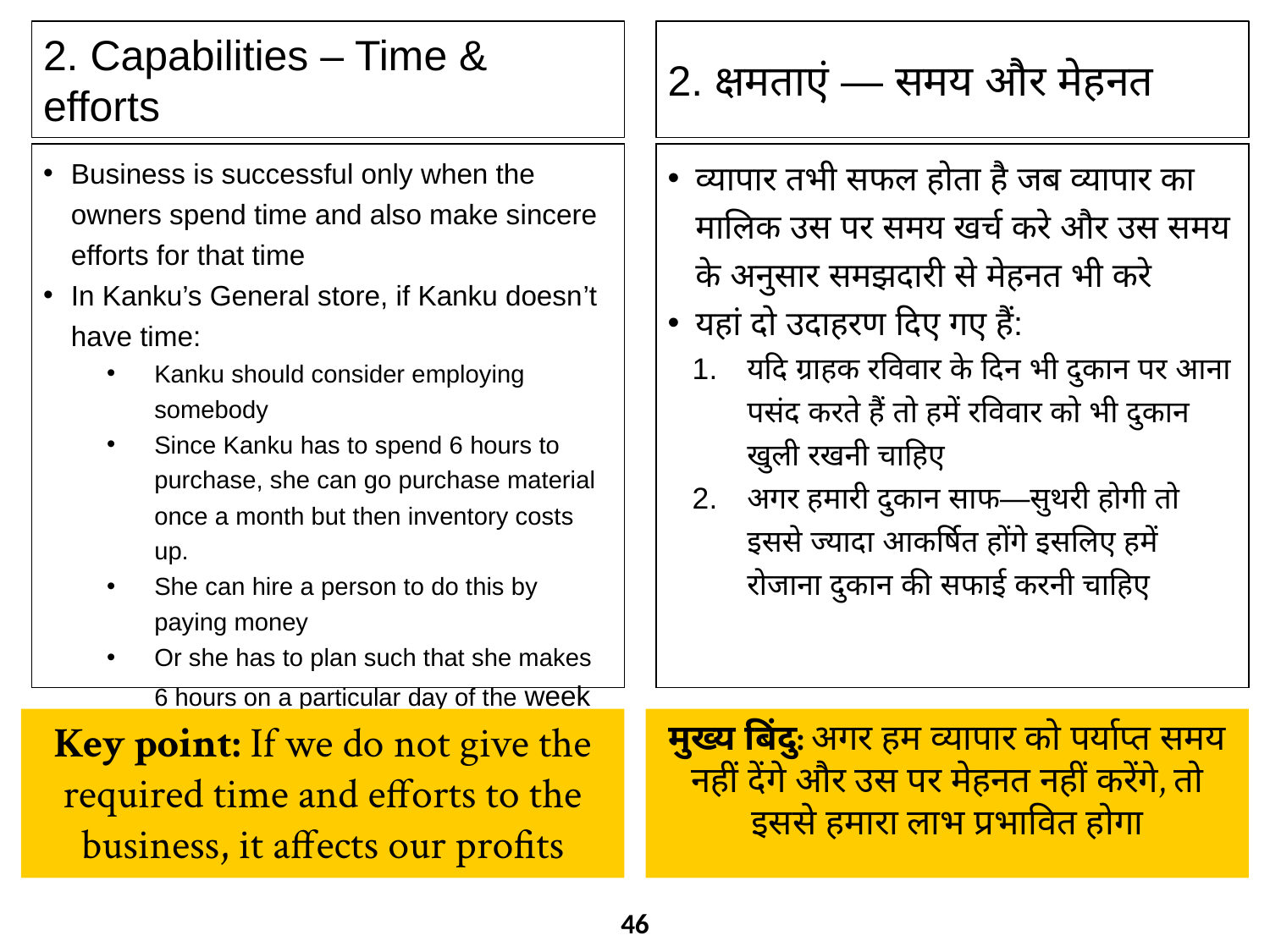

2. Capabilities – Time & efforts
2. क्षमताएं — समय और मेहनत
Business is successful only when the owners spend time and also make sincere efforts for that time
In Kanku’s General store, if Kanku doesn’t have time:
Kanku should consider employing somebody
Since Kanku has to spend 6 hours to purchase, she can go purchase material once a month but then inventory costs up.
She can hire a person to do this by paying money
Or she has to plan such that she makes 6 hours on a particular day of the week
व्यापार तभी सफल होता है जब व्यापार का मालिक उस पर समय खर्च करे और उस समय के अनुसार समझदारी से मेहनत भी करे
यहां दो उदाहरण दिए गए हैं:
यदि ग्राहक रविवार के दिन भी दुकान पर आना पसंद करते हैं तो हमें रविवार को भी दुकान खुली रखनी चाहिए
अगर हमारी दुकान साफ—सुथरी होगी तो इससे ज्यादा आकर्षित होंगे इसलिए हमें रोजाना दुकान की सफाई करनी चाहिए
Key point: If we do not give the required time and efforts to the business, it affects our profits
मुख्य बिंदु: अगर हम व्यापार को पर्याप्त समय नहीं देंगे और उस पर मेहनत नहीं करेंगे, तो इससे हमारा लाभ प्रभावित होगा
46